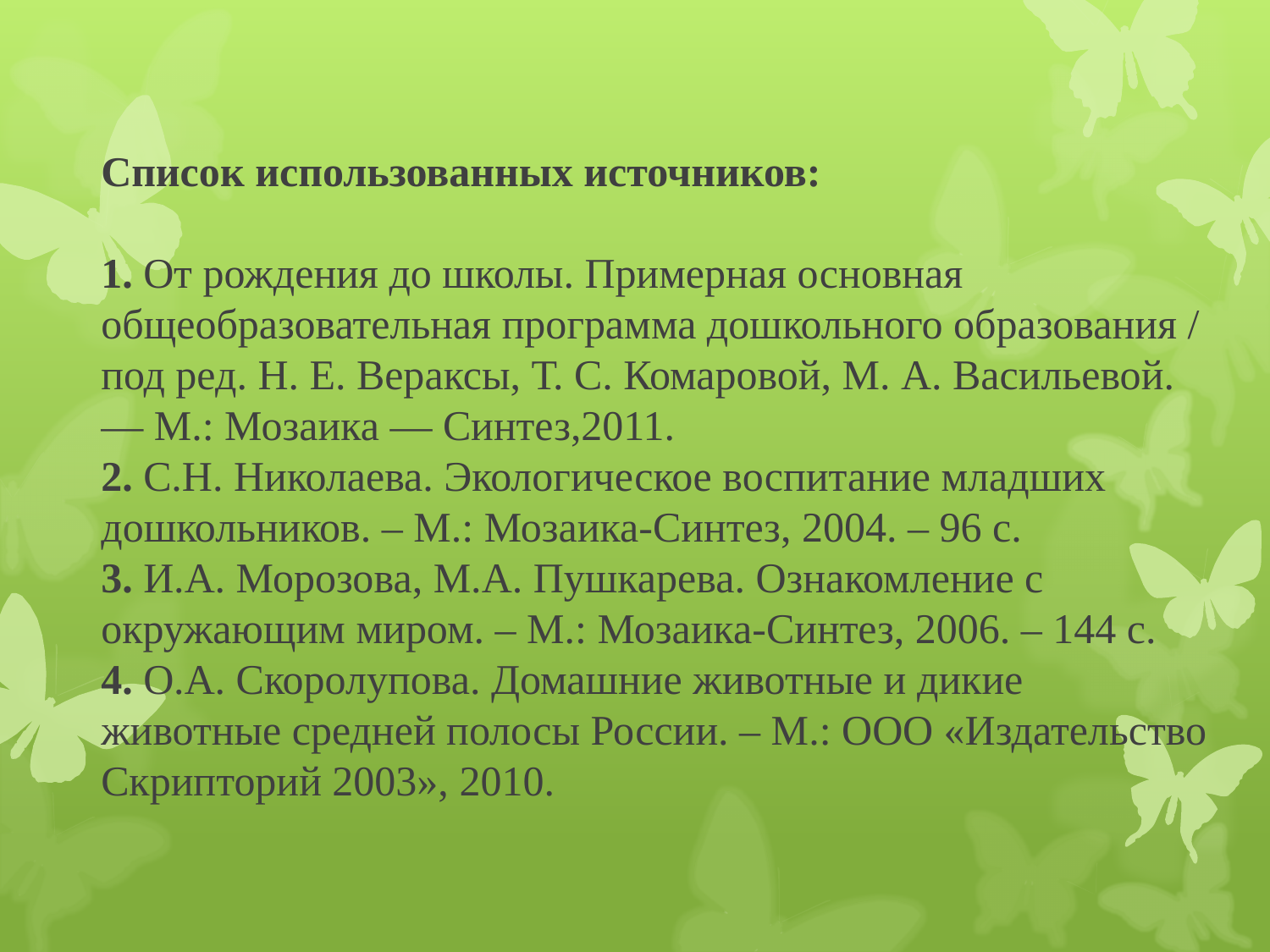

# Список использованных источников: 1. От рождения до школы. Примерная основная общеобразовательная программа дошкольного образования / под ред. Н. Е. Вераксы, Т. С. Комаровой, М. А. Васильевой. — М.: Мозаика — Синтез,2011. 2. С.Н. Николаева. Экологическое воспитание младших дошкольников. – М.: Мозаика-Синтез, 2004. – 96 с. 3. И.А. Морозова, М.А. Пушкарева. Ознакомление с окружающим миром. – М.: Мозаика-Синтез, 2006. – 144 с. 4. О.А. Скоролупова. Домашние животные и дикие животные средней полосы России. – М.: ООО «Издательство Скрипторий 2003», 2010.